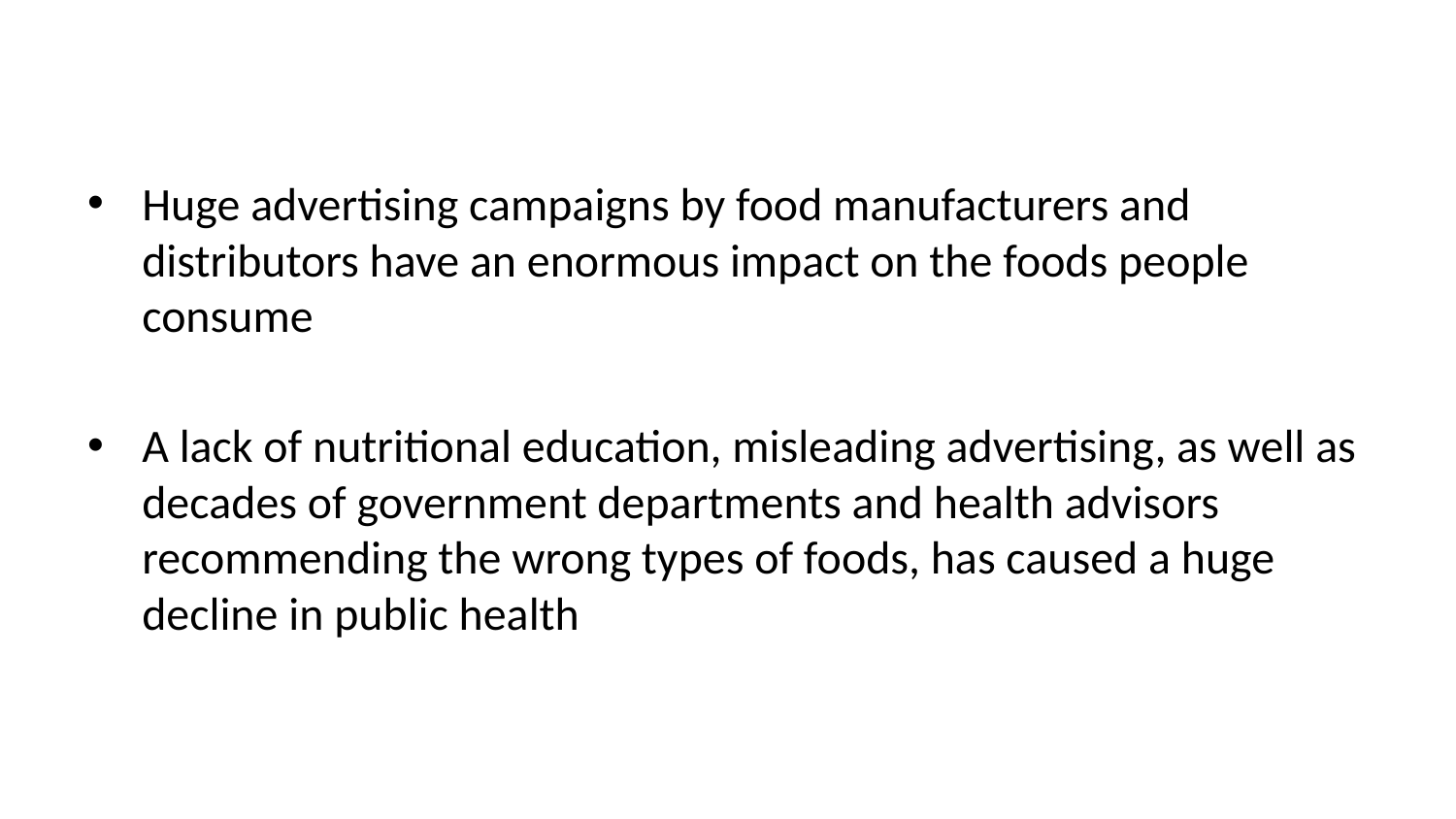

Huge advertising campaigns by food manufacturers and distributors have an enormous impact on the foods people consume

A lack of nutritional education, misleading advertising, as well as decades of government departments and health advisors recommending the wrong types of foods, has caused a huge decline in public health